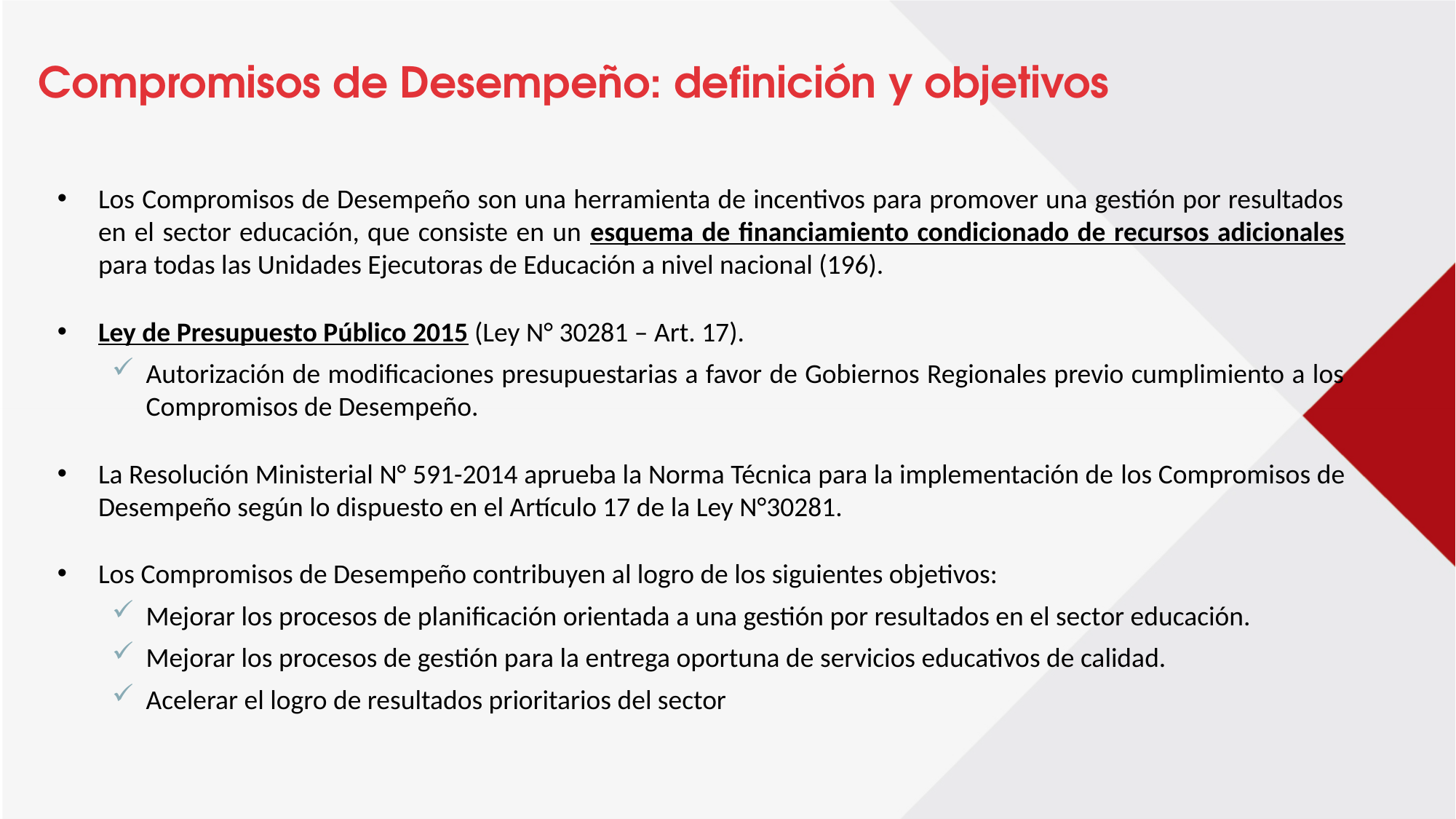

Compromisos de Desempeño: definición y objetivos
Los Compromisos de Desempeño son una herramienta de incentivos para promover una gestión por resultados en el sector educación, que consiste en un esquema de financiamiento condicionado de recursos adicionales para todas las Unidades Ejecutoras de Educación a nivel nacional (196).

Ley de Presupuesto Público 2015 (Ley N° 30281 – Art. 17).
Autorización de modificaciones presupuestarias a favor de Gobiernos Regionales previo cumplimiento a los Compromisos de Desempeño.

La Resolución Ministerial N° 591-2014 aprueba la Norma Técnica para la implementación de los Compromisos de Desempeño según lo dispuesto en el Artículo 17 de la Ley N°30281.

Los Compromisos de Desempeño contribuyen al logro de los siguientes objetivos:
Mejorar los procesos de planificación orientada a una gestión por resultados en el sector educación.
Mejorar los procesos de gestión para la entrega oportuna de servicios educativos de calidad.
Acelerar el logro de resultados prioritarios del sector